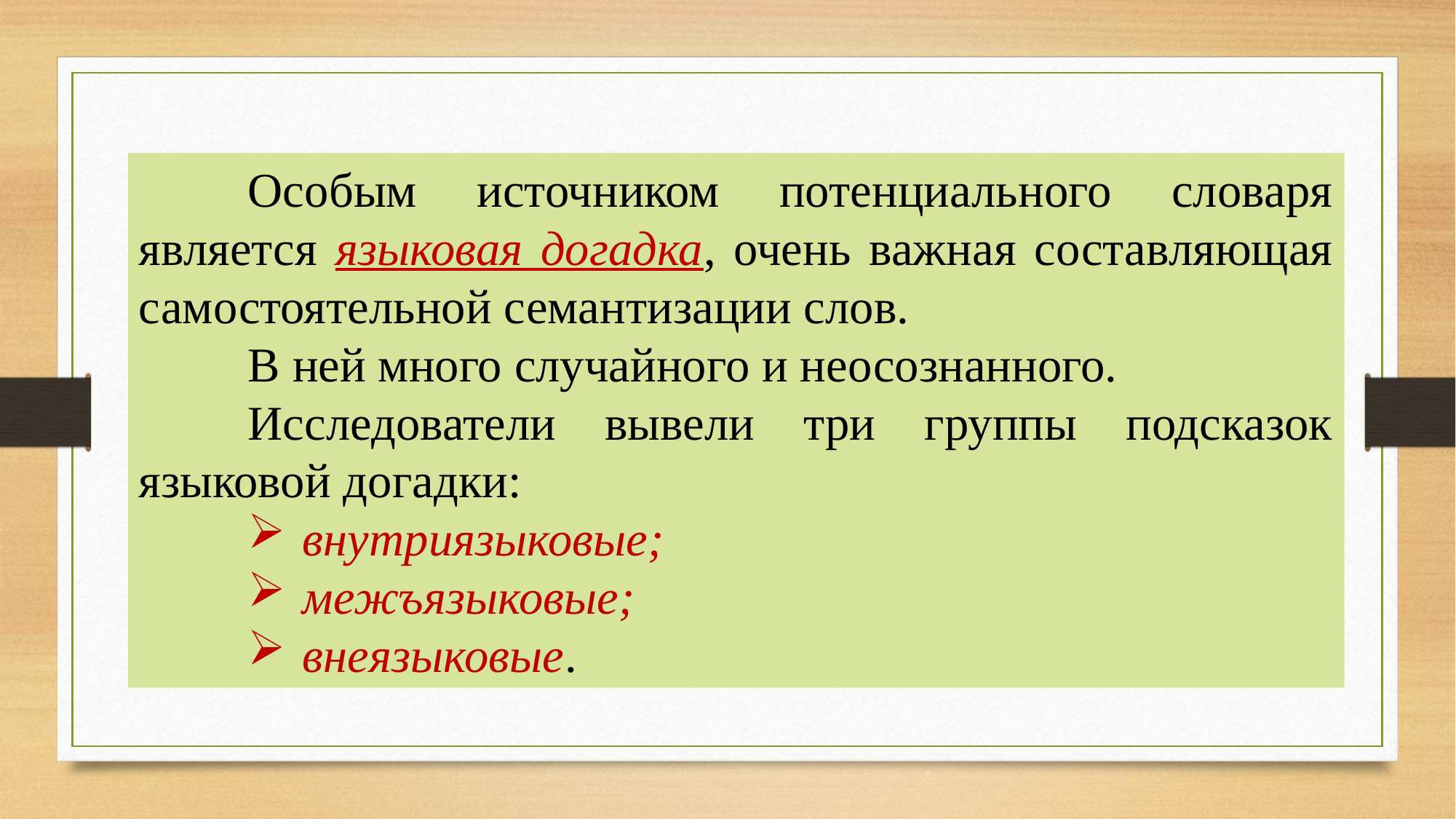

Особым источником потенциального словаря является языковая догадка, очень важная составляющая самостоятельной семантизации слов.
	В ней много случайного и неосознанного.
	Исследователи вывели три группы подсказок языковой догадки:
внутриязыковые;
межъязыковые;
внеязыковые.